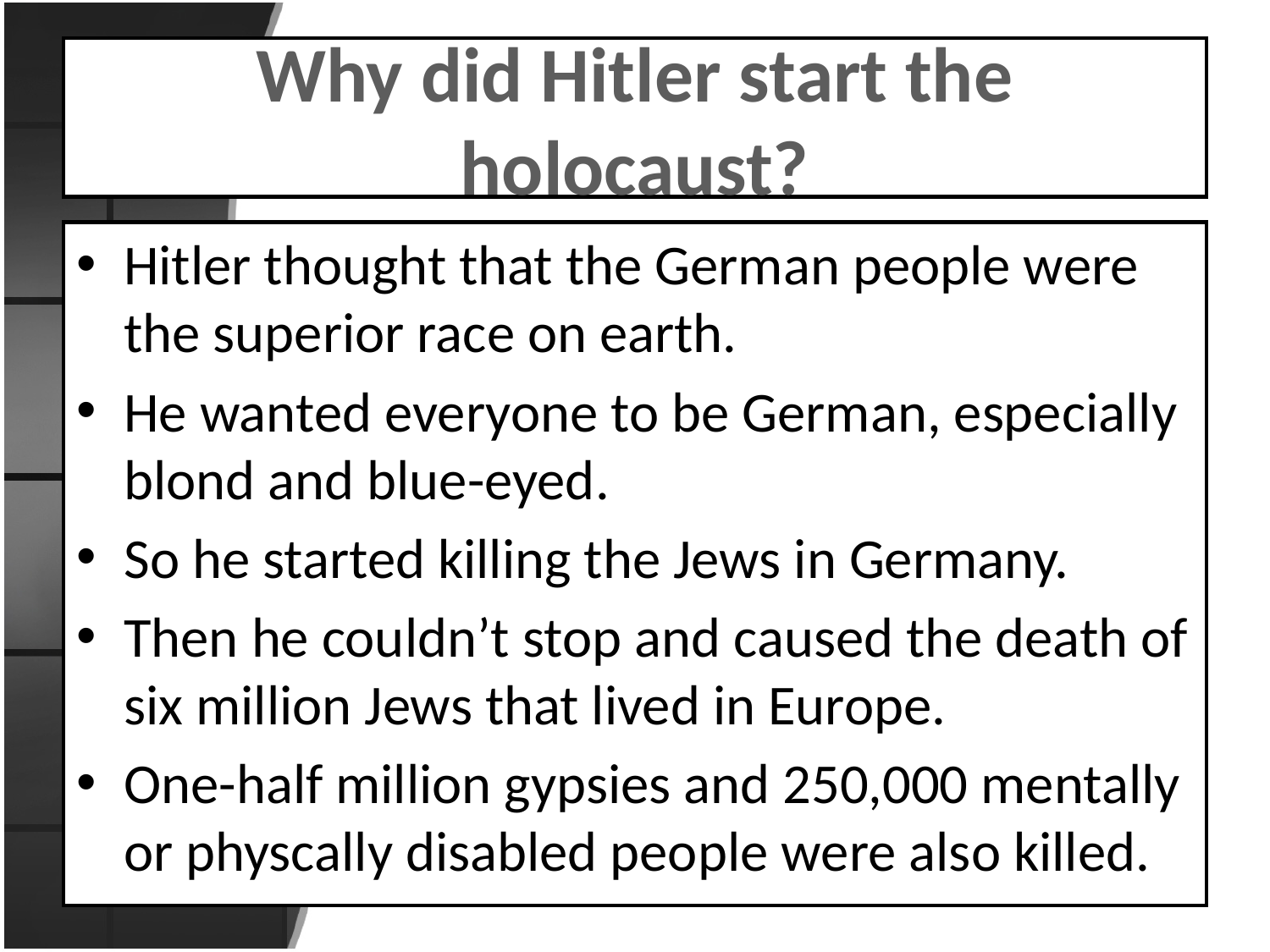

# Why did Hitler start the holocaust?
Hitler thought that the German people were the superior race on earth.
He wanted everyone to be German, especially blond and blue-eyed.
So he started killing the Jews in Germany.
Then he couldn’t stop and caused the death of six million Jews that lived in Europe.
One-half million gypsies and 250,000 mentally or physcally disabled people were also killed.